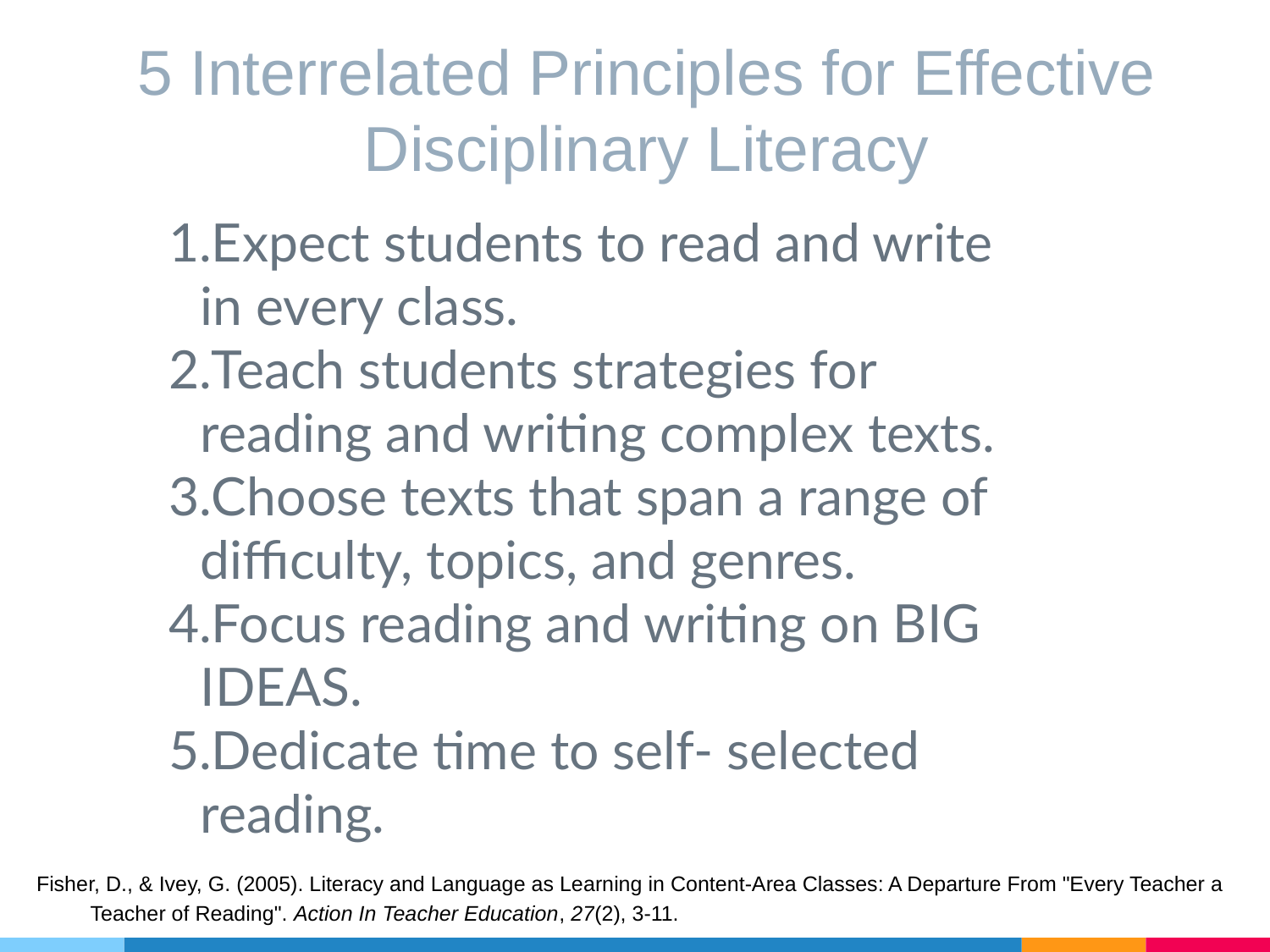

# 5 Interrelated Principles for Effective Disciplinary Literacy
Expect students to read and write in every class.
Teach students strategies for reading and writing complex texts.
Choose texts that span a range of difficulty, topics, and genres.
Focus reading and writing on BIG IDEAS.
Dedicate time to self- selected reading.

Fisher, D., & Ivey, G. (2005). Literacy and Language as Learning in Content-Area Classes: A Departure From "Every Teacher a
Teacher of Reading". Action In Teacher Education, 27(2), 3-11.